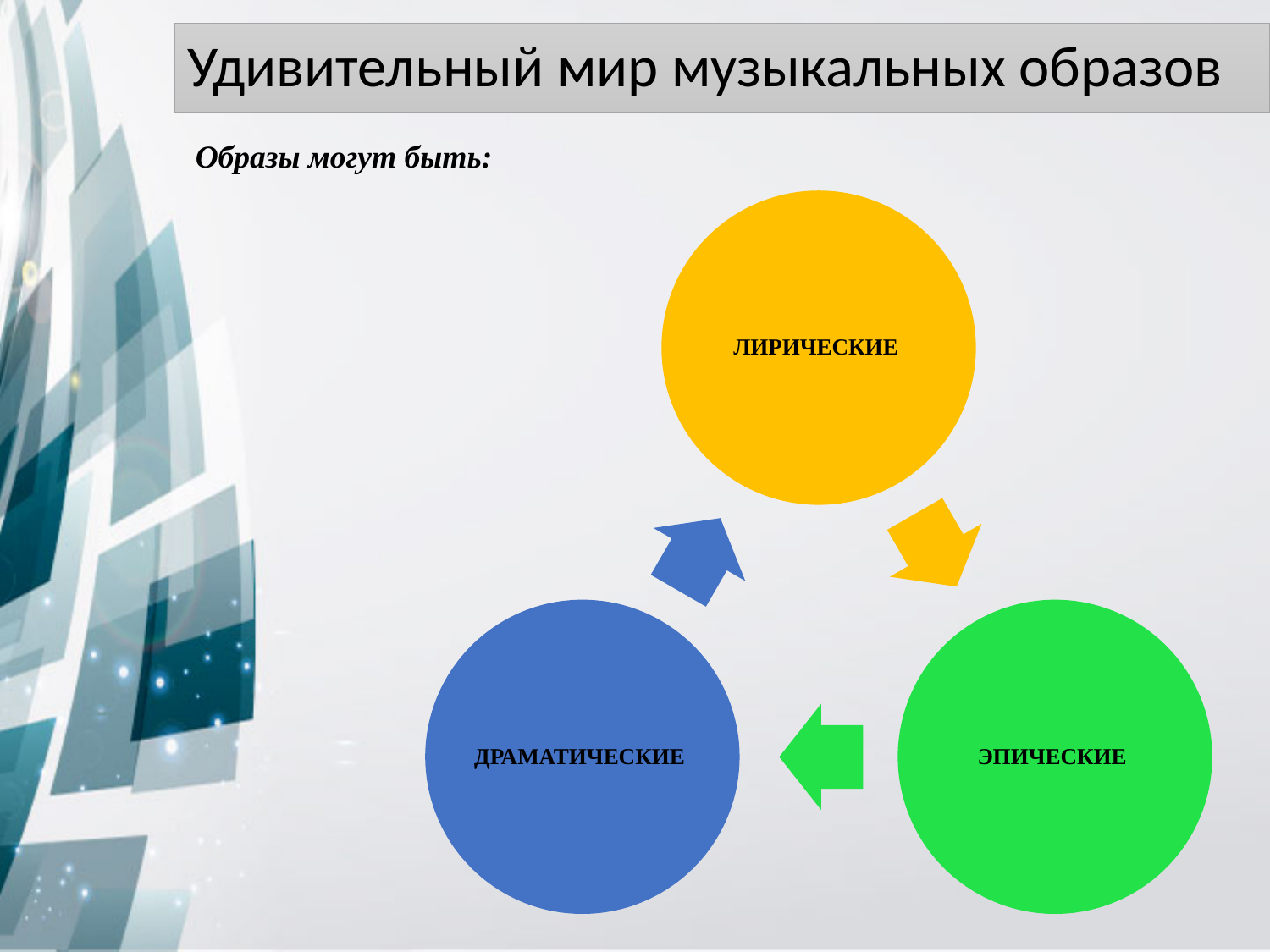

# Удивительный мир музыкальных образов
Образы могут быть:
ЛИРИЧЕСКИЕ

ЭПИЧЕСКИЕ

ДРАМАТИЧЕСКИЕ